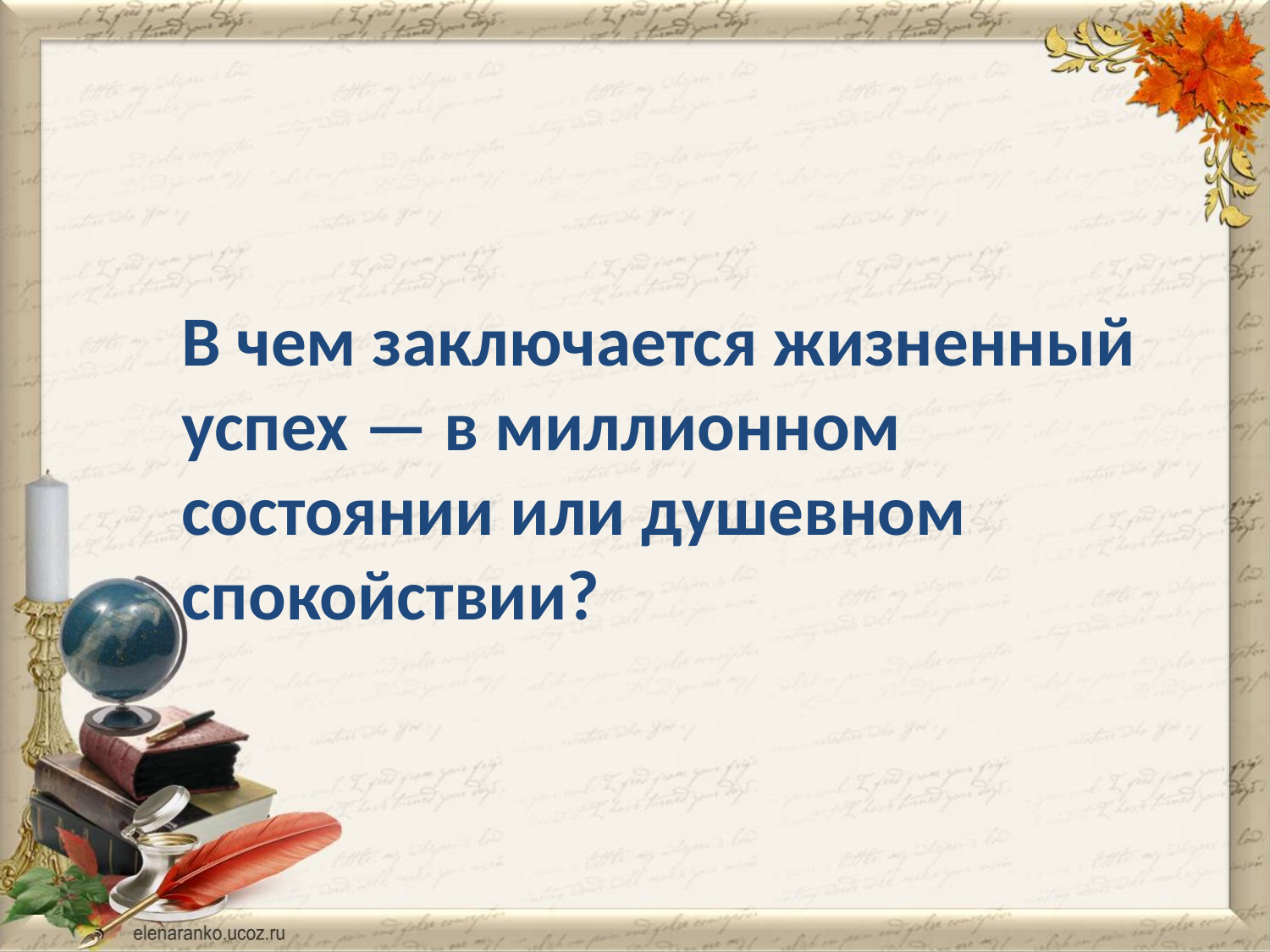

#
В чем заключается жизненный успех — в миллионном состоянии или душевном спокойствии?